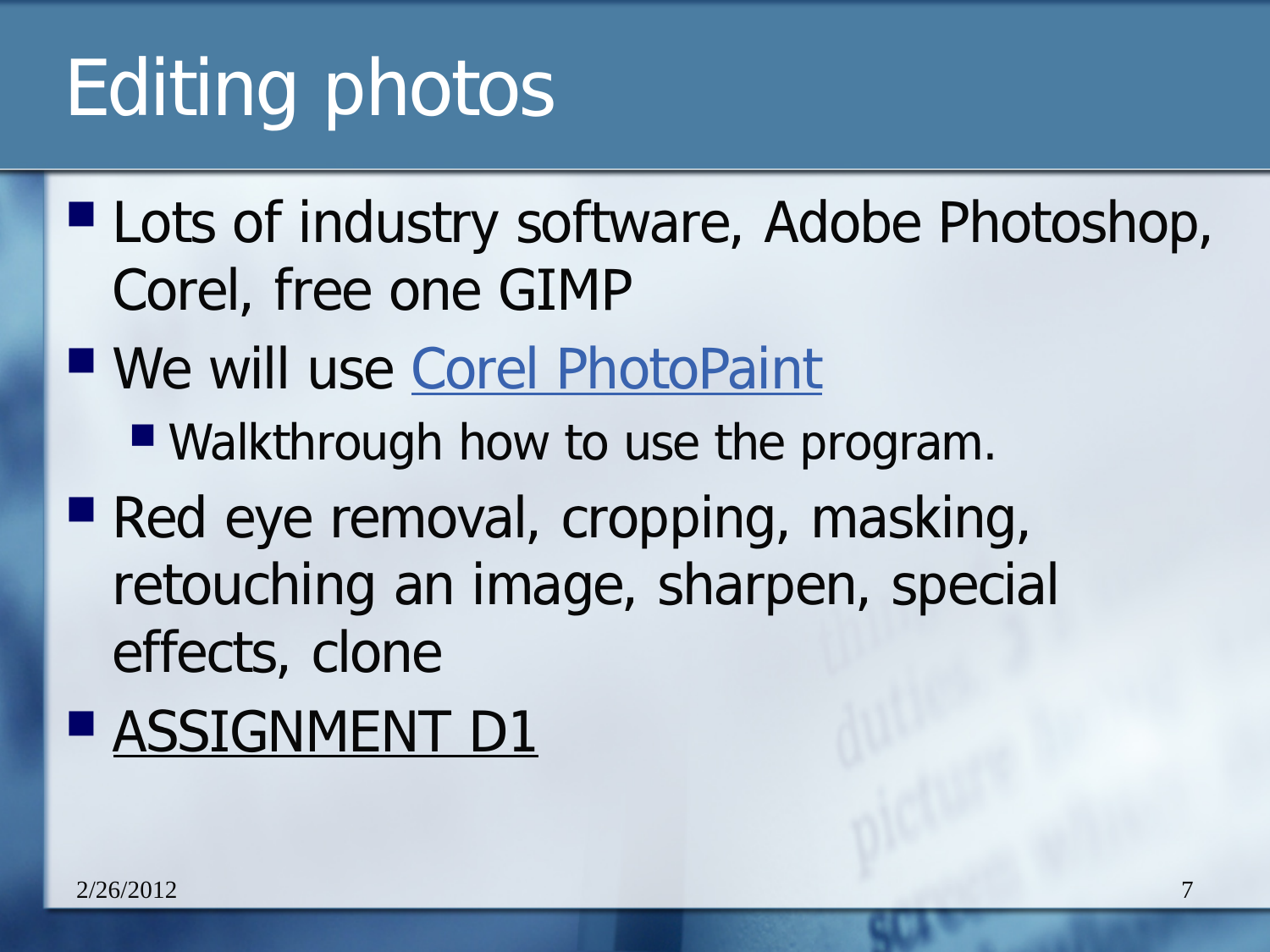

# Editing photos
Lots of industry software, Adobe Photoshop, Corel, free one GIMP
We will use Corel PhotoPaint
Walkthrough how to use the program.
Red eye removal, cropping, masking, retouching an image, sharpen, special effects, clone
ASSIGNMENT D1

2/26/2012
7